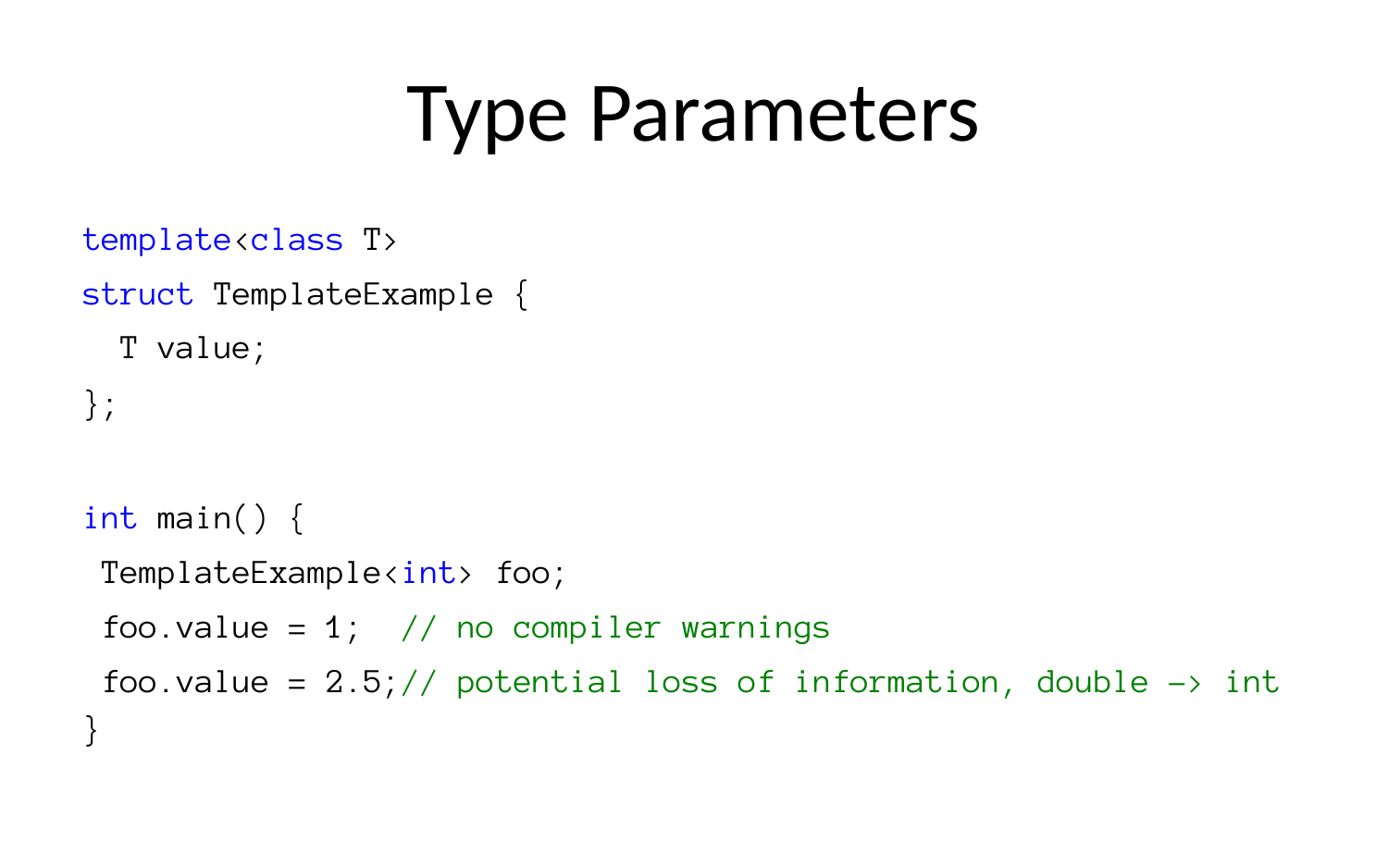

# Type Parameters
template<class T>
struct TemplateExample {
  T value;
};
int main() {
 TemplateExample<int> foo;
 foo.value = 1;  // no compiler warnings
 foo.value = 2.5;// potential loss of information, double -> int
}